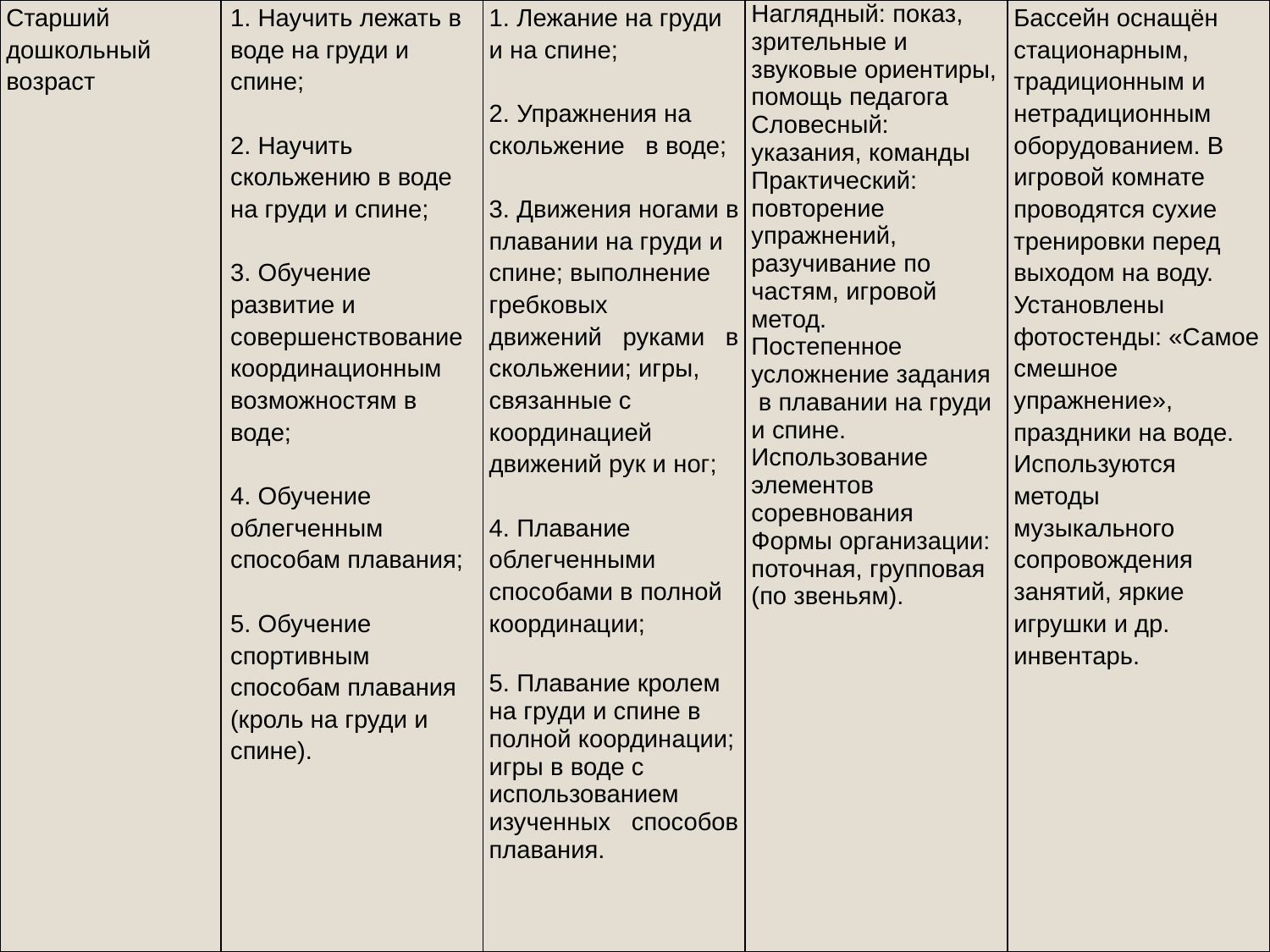

| Старший дошкольный возраст | 1. Научить лежать в воде на груди и спине; 2. Научить скольжению в воде на груди и спине; 3. Обучение развитие и совершенствование координационным возможностям в воде; 4. Обучение облегченным способам плавания; 5. Обучение спортивным способам плавания (кроль на груди и спине). | 1. Лежание на груди и на спине; 2. Упражнения на скольжение в воде; 3. Движения ногами в плавании на груди и спине; выполнение гребковых движений руками в скольжении; игры, связанные с координацией движений рук и ног; 4. Плавание облегченными способами в полной координации; 5. Плавание кролем на груди и спине в полной координации; игры в воде с использованием изученных способов плавания. | Наглядный: показ, зрительные и звуковые ориентиры, помощь педагога Словесный: указания, команды Практический: повторение упражнений, разучивание по частям, игровой метод. Постепенное усложнение задания в плавании на груди и спине. Использование элементов соревнования Формы организации: поточная, групповая (по звеньям). | Бассейн оснащён стационарным, традиционным и нетрадиционным оборудованием. В игровой комнате проводятся сухие тренировки перед выходом на воду. Установлены фотостенды: «Самое смешное упражнение», праздники на воде. Используются методы музыкального сопровождения занятий, яркие игрушки и др. инвентарь. |
| --- | --- | --- | --- | --- |